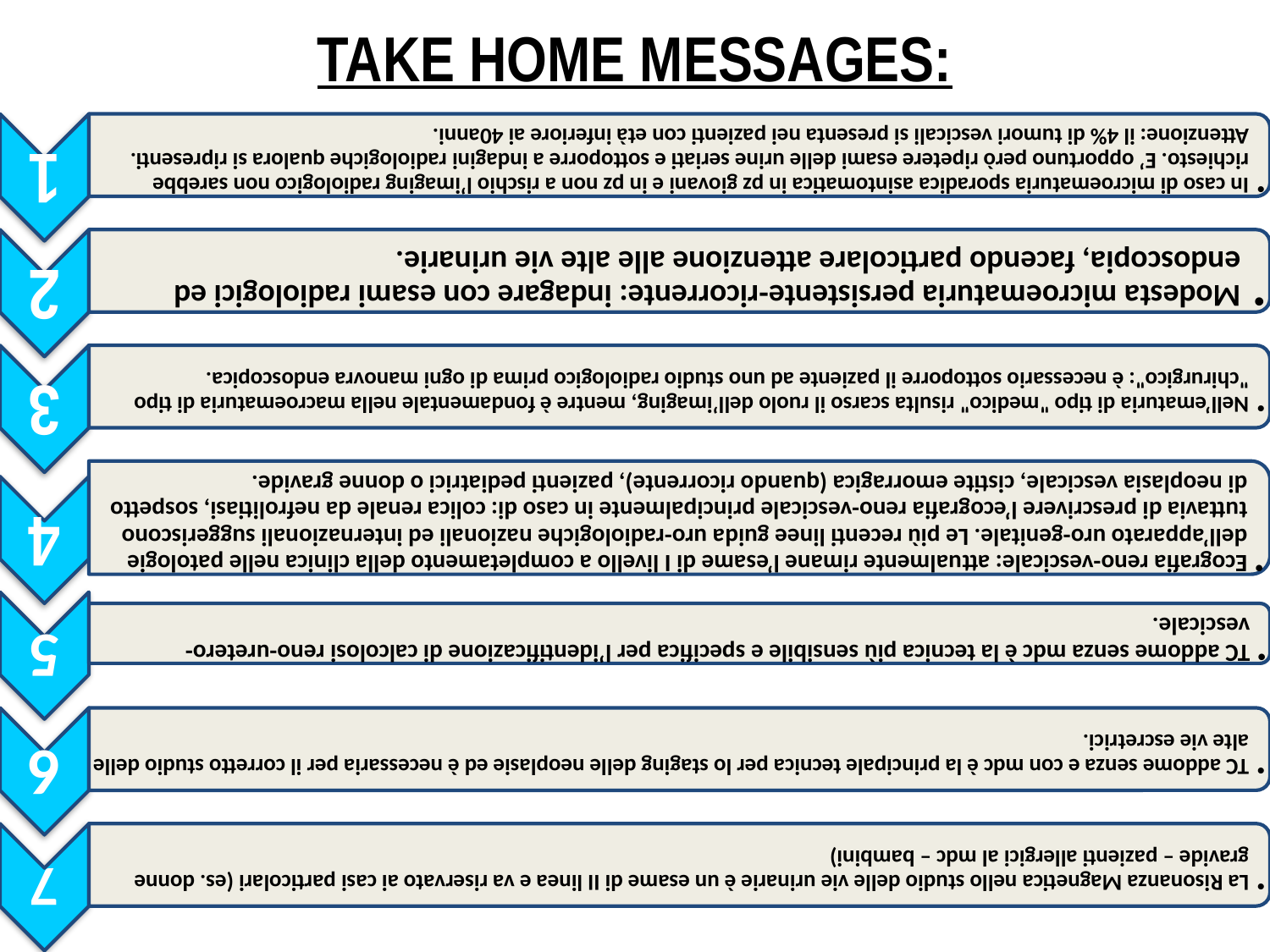

# TAKE HOME MESSAGES:
1
In caso di microematuria sporadica asintomatica in pz giovani e in pz non a rischio l’imaging radiologico non sarebbe richiesto. E’ opportuno però ripetere esami delle urine seriati e sottoporre a indagini radiologiche qualora si ripresenti. Attenzione: il 4% di tumori vescicali si presenta nei pazienti con età inferiore ai 40anni.
2
Modesta microematuria persistente-ricorrente: indagare con esami radiologici ed endoscopia, facendo particolare attenzione alle alte vie urinarie.
3
Nell’ematuria di tipo "medico" risulta scarso il ruolo dell’imaging, mentre è fondamentale nella macroematuria di tipo "chirurgico": è necessario sottoporre il paziente ad uno studio radiologico prima di ogni manovra endoscopica.
4
Ecografia reno-vescicale: attualmente rimane l’esame di I livello a completamento della clinica nelle patologie dell’apparato uro-genitale. Le più recenti linee guida uro-radiologiche nazionali ed internazionali suggeriscono tuttavia di prescrivere l’ecografia reno-vescicale principalmente in caso di: colica renale da nefrolitiasi, sospetto di neoplasia vescicale, cistite emorragica (quando ricorrente), pazienti pediatrici o donne gravide.
5
TC addome senza mdc è la tecnica più sensibile e specifica per l’identificazione di calcolosi reno-uretero-vescicale.
6
TC addome senza e con mdc è la principale tecnica per lo staging delle neoplasie ed è necessaria per il corretto studio delle alte vie escretrici.
7
La Risonanza Magnetica nello studio delle vie urinarie è un esame di II linea e va riservato ai casi particolari (es. donne gravide – pazienti allergici al mdc – bambini)